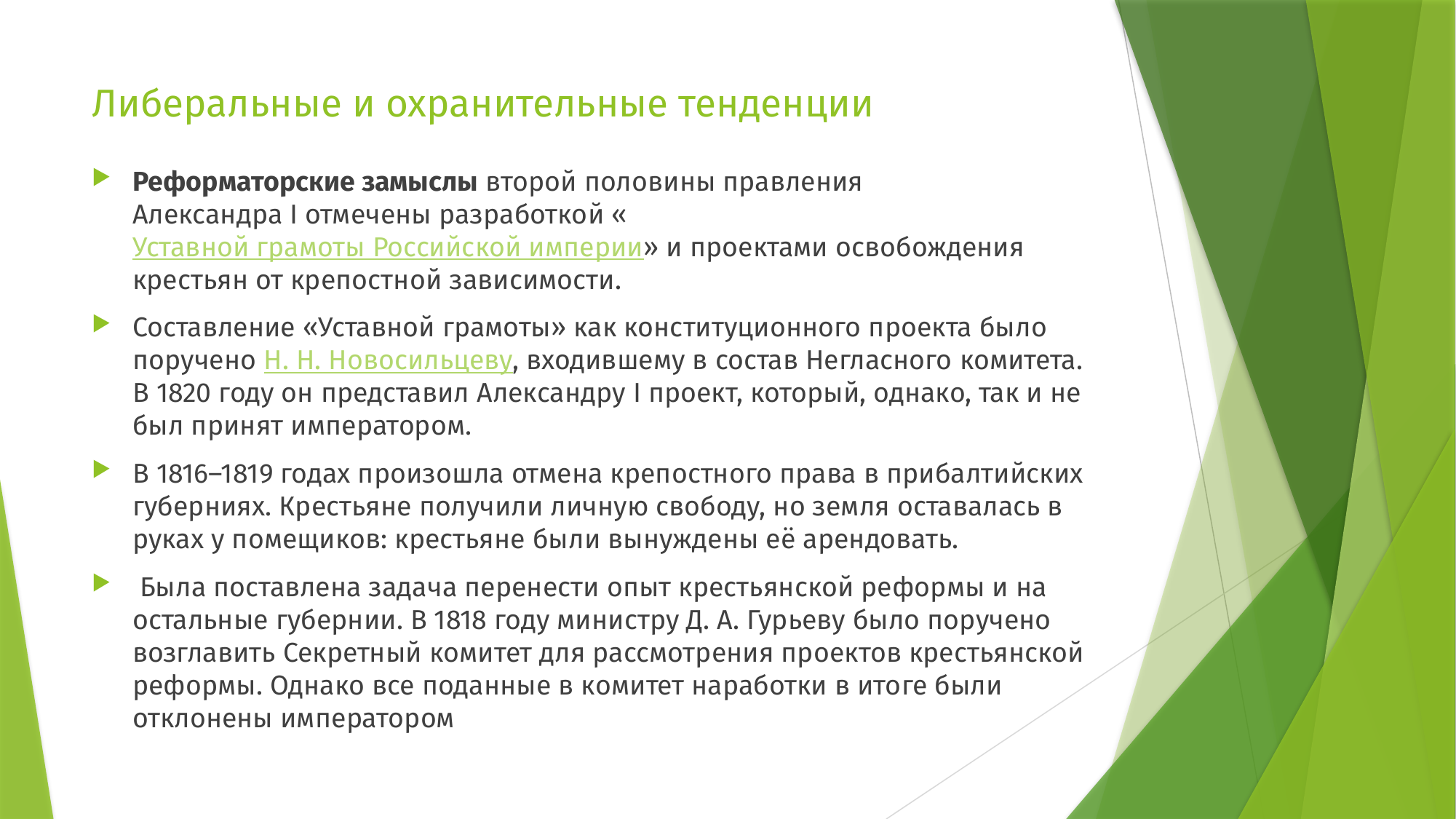

# Либеральные и охранительные тенденции
Реформаторские замыслы второй половины правления Александра I отмечены разработкой «Уставной грамоты Российской империи» и проектами освобождения крестьян от крепостной зависимости.
Составление «Уставной грамоты» как конституционного проекта было поручено Н. Н. Новосильцеву, входившему в состав Негласного комитета. В 1820 году он представил Александру I проект, который, однако, так и не был принят императором.
В 1816–1819 годах произошла отмена крепостного права в прибалтийских губерниях. Крестьяне получили личную свободу, но земля оставалась в руках у помещиков: крестьяне были вынуждены её арендовать.
 Была поставлена задача перенести опыт крестьянской реформы и на остальные губернии. В 1818 году министру Д. А. Гурьеву было поручено возглавить Секретный комитет для рассмотрения проектов крестьянской реформы. Однако все поданные в комитет наработки в итоге были отклонены императором